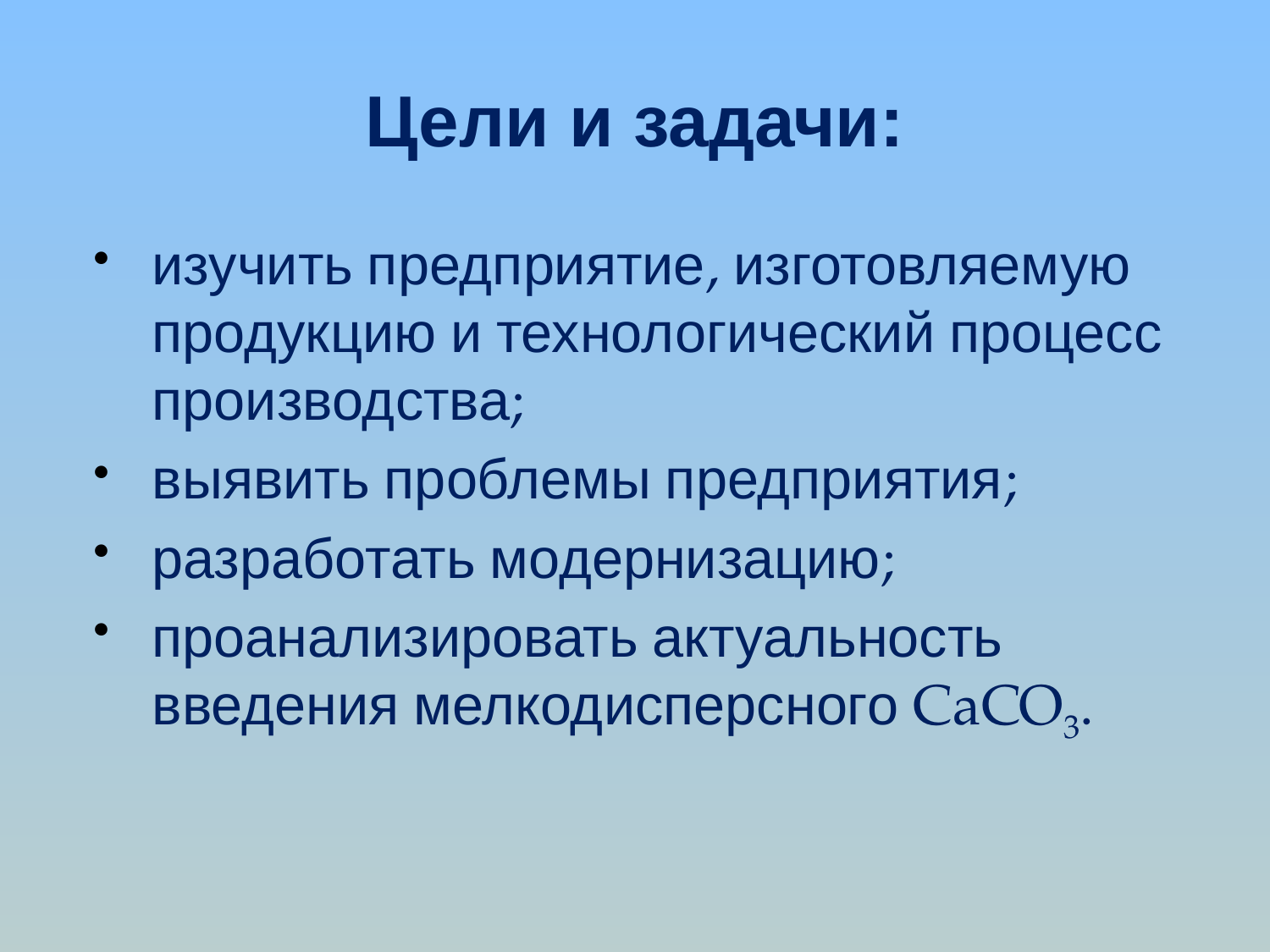

# Цели и задачи:
изучить предприятие, изготовляемую продукцию и технологический процесс производства;
выявить проблемы предприятия;
разработать модернизацию;
проанализировать актуальность введения мелкодисперсного CaCO3.